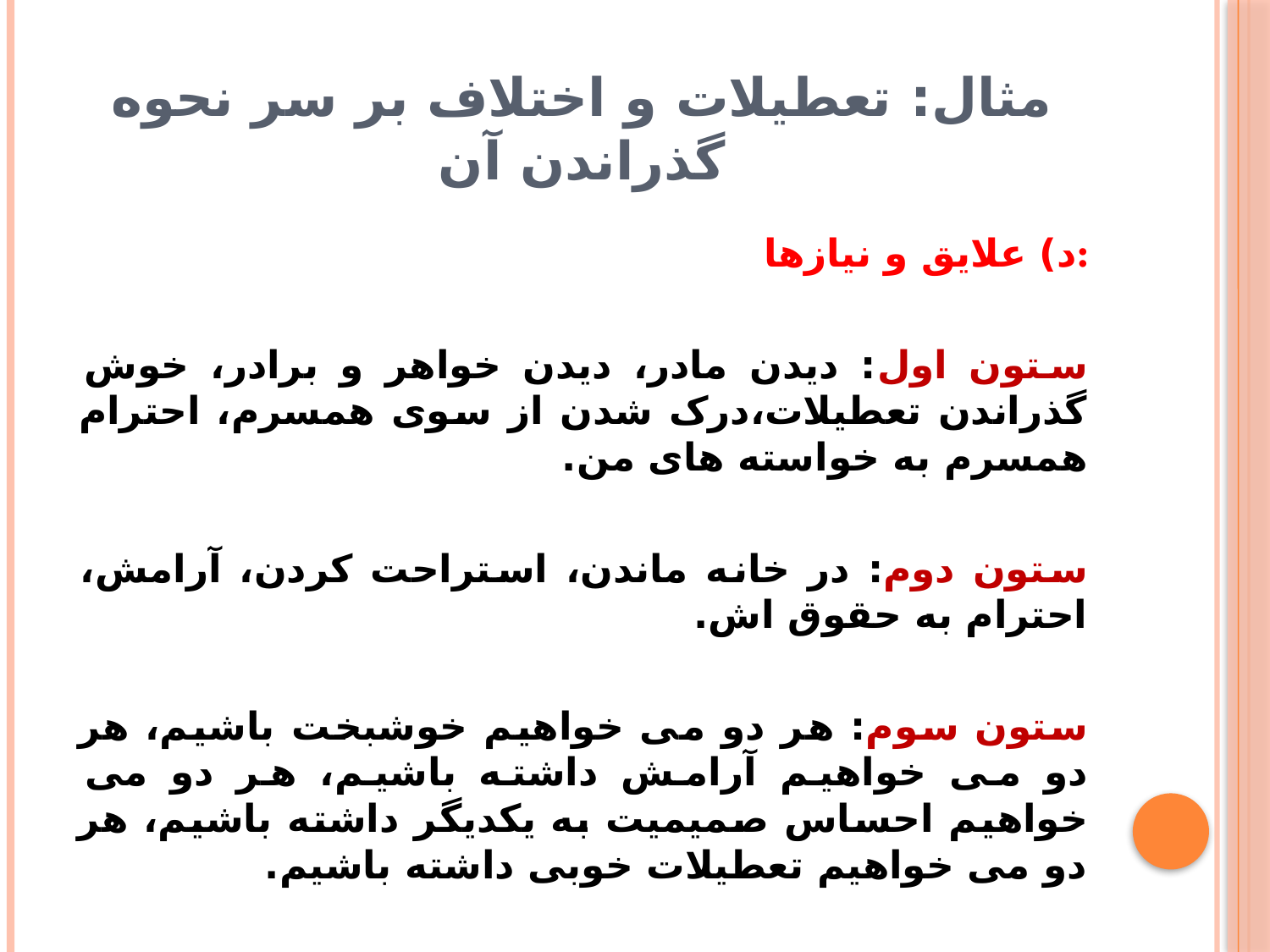

# مثال: تعطیلات و اختلاف بر سر نحوه گذراندن آن
د) علایق و نیازها:

ستون اول: دیدن مادر، دیدن خواهر و برادر، خوش گذراندن تعطیلات،درک شدن از سوی همسرم، احترام همسرم به خواسته های من.

ستون دوم: در خانه ماندن، استراحت کردن، آرامش، احترام به حقوق اش.

ستون سوم: هر دو می خواهیم خوشبخت باشیم، هر دو می خواهیم آرامش داشته باشیم، هر دو می خواهیم احساس صمیمیت به یکدیگر داشته باشیم، هر دو می خواهیم تعطیلات خوبی داشته باشیم.